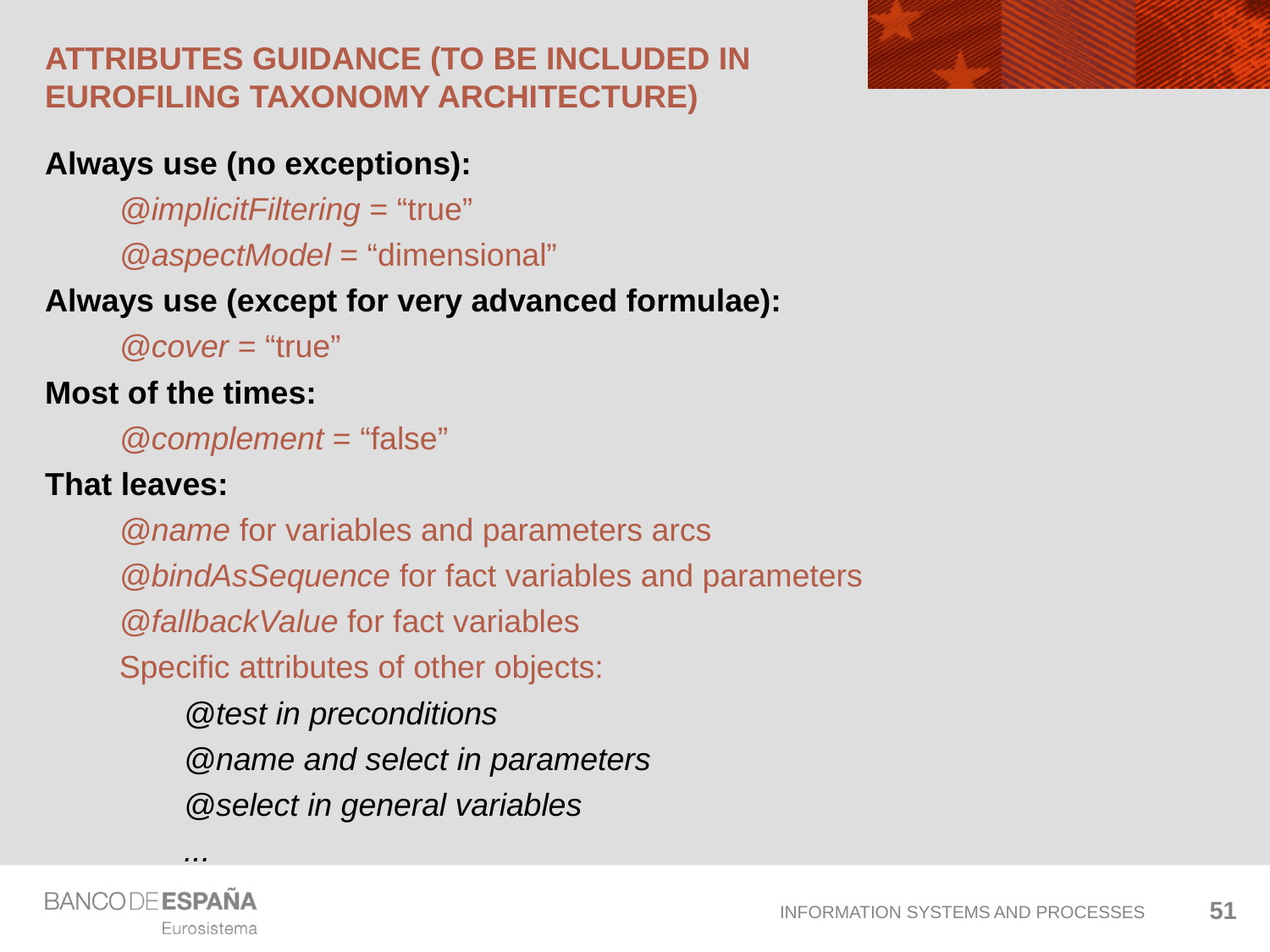

# Attributes Guidance (TO BE INCLUDED IN EUROFILING TAXONOMY ARCHITECTURE)
Always use (no exceptions):
@implicitFiltering = “true”
@aspectModel = “dimensional”
Always use (except for very advanced formulae):
@cover = “true”
Most of the times:
@complement = “false”
That leaves:
@name for variables and parameters arcs
@bindAsSequence for fact variables and parameters
@fallbackValue for fact variables
Specific attributes of other objects:
@test in preconditions
@name and select in parameters
@select in general variables
...
51